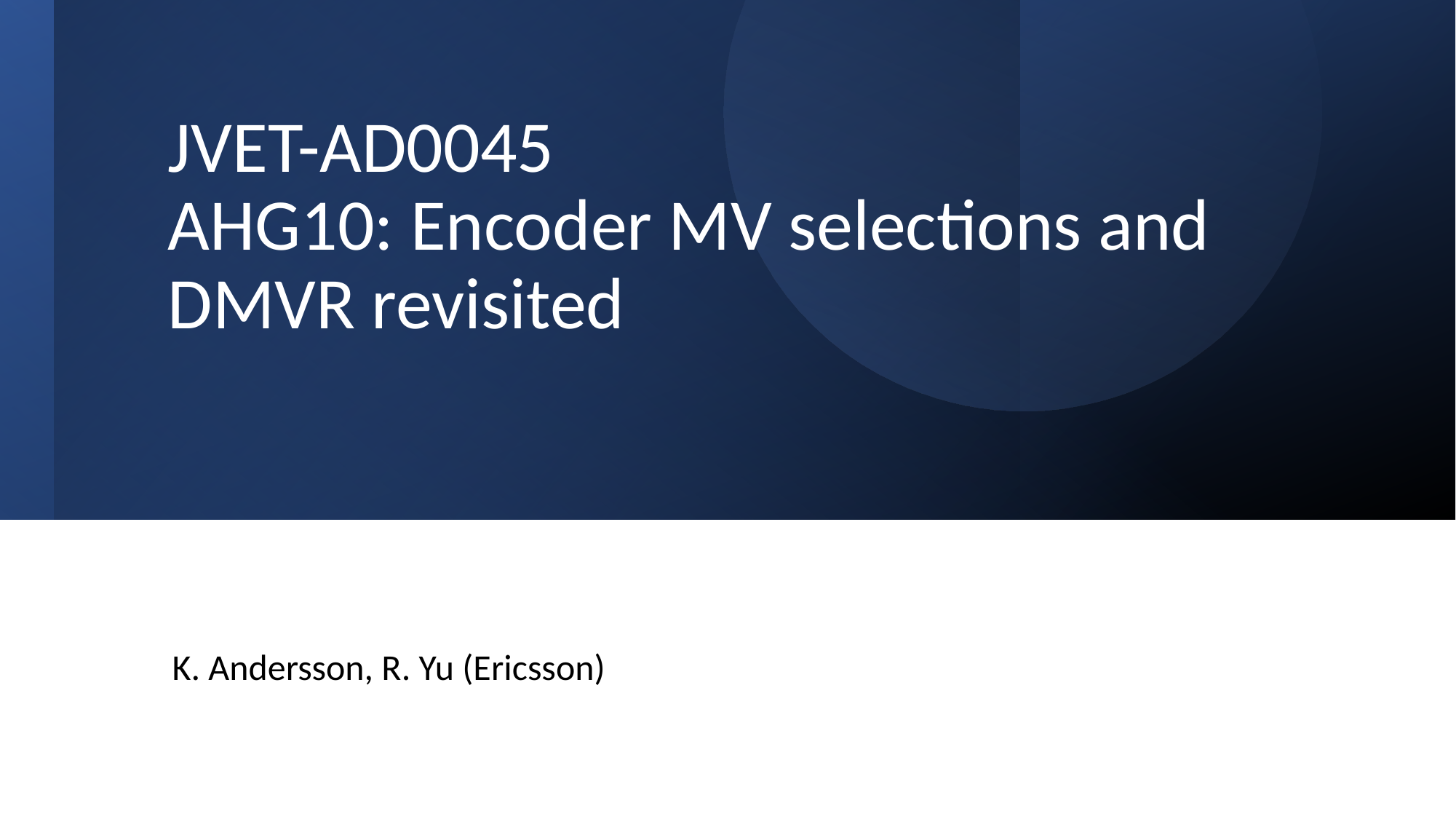

# JVET-AD0045 AHG10: Encoder MV selections and DMVR revisited
K. Andersson, R. Yu (Ericsson)